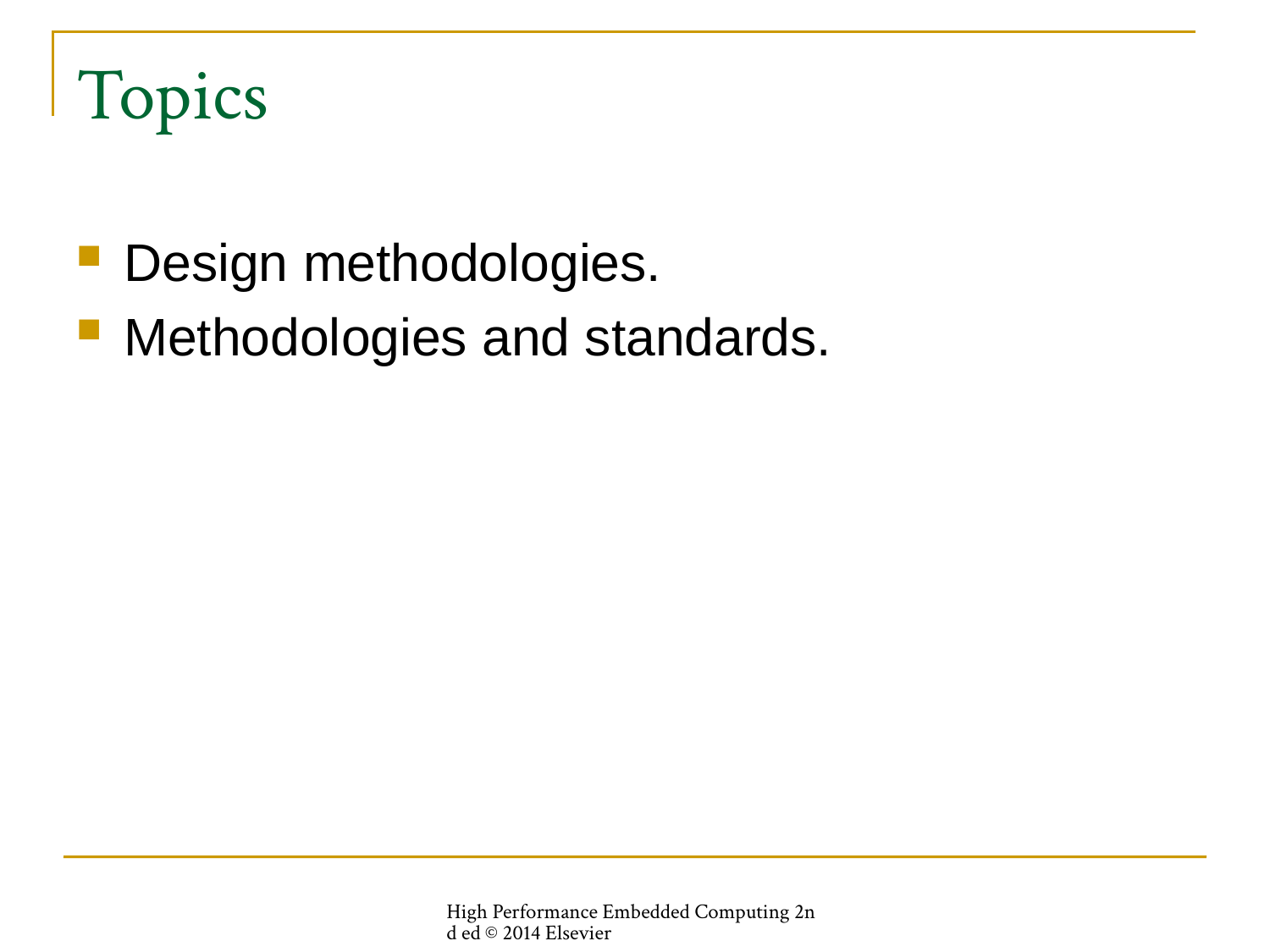

# Topics
Design methodologies.
Methodologies and standards.
High Performance Embedded Computing 2nd ed © 2014 Elsevier